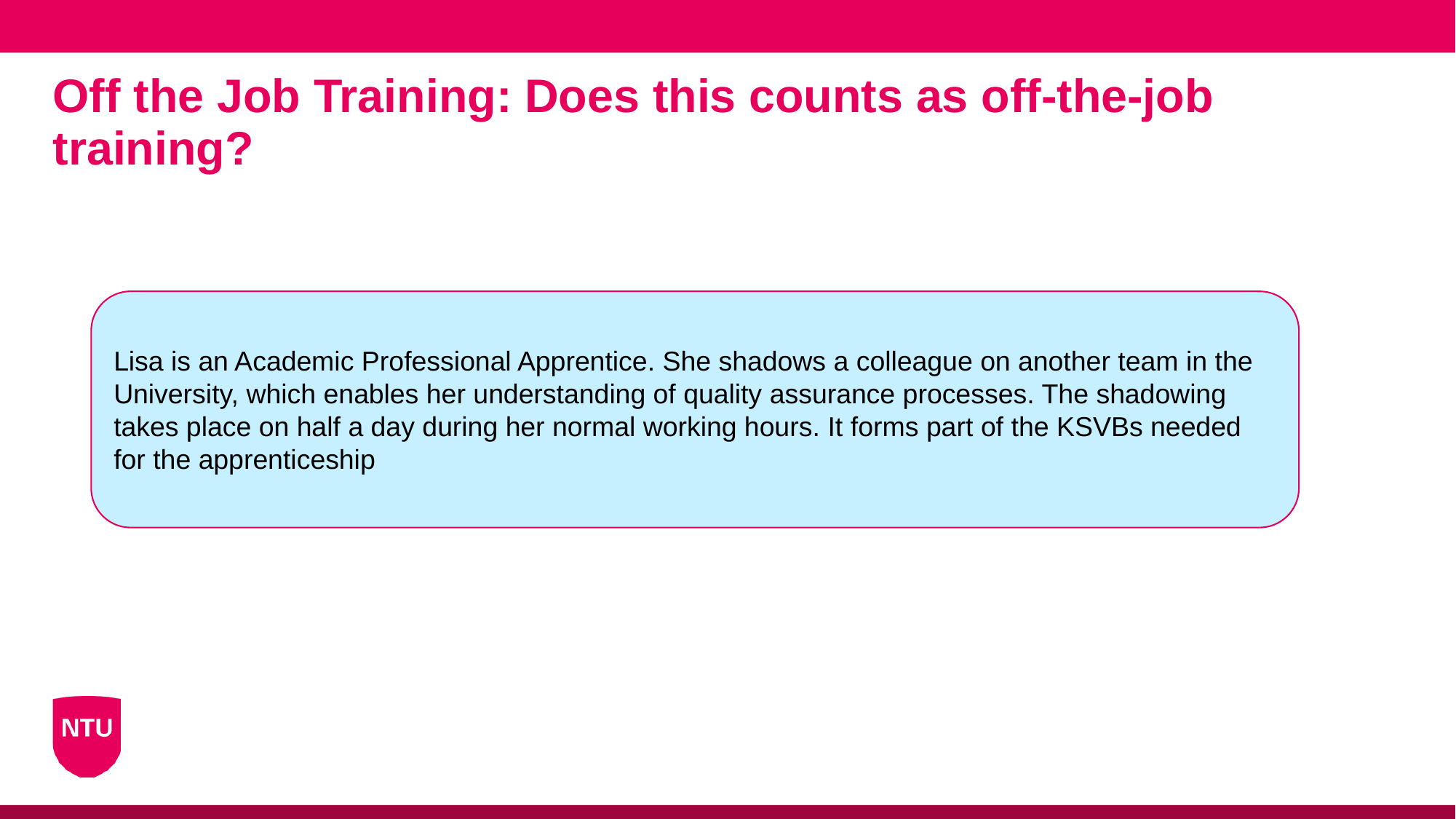

# Off the Job Training: Does this counts as off-the-job training?
Lisa is an Academic Professional Apprentice. She shadows a colleague on another team in the University, which enables her understanding of quality assurance processes. The shadowing takes place on half a day during her normal working hours. It forms part of the KSVBs needed for the apprenticeship